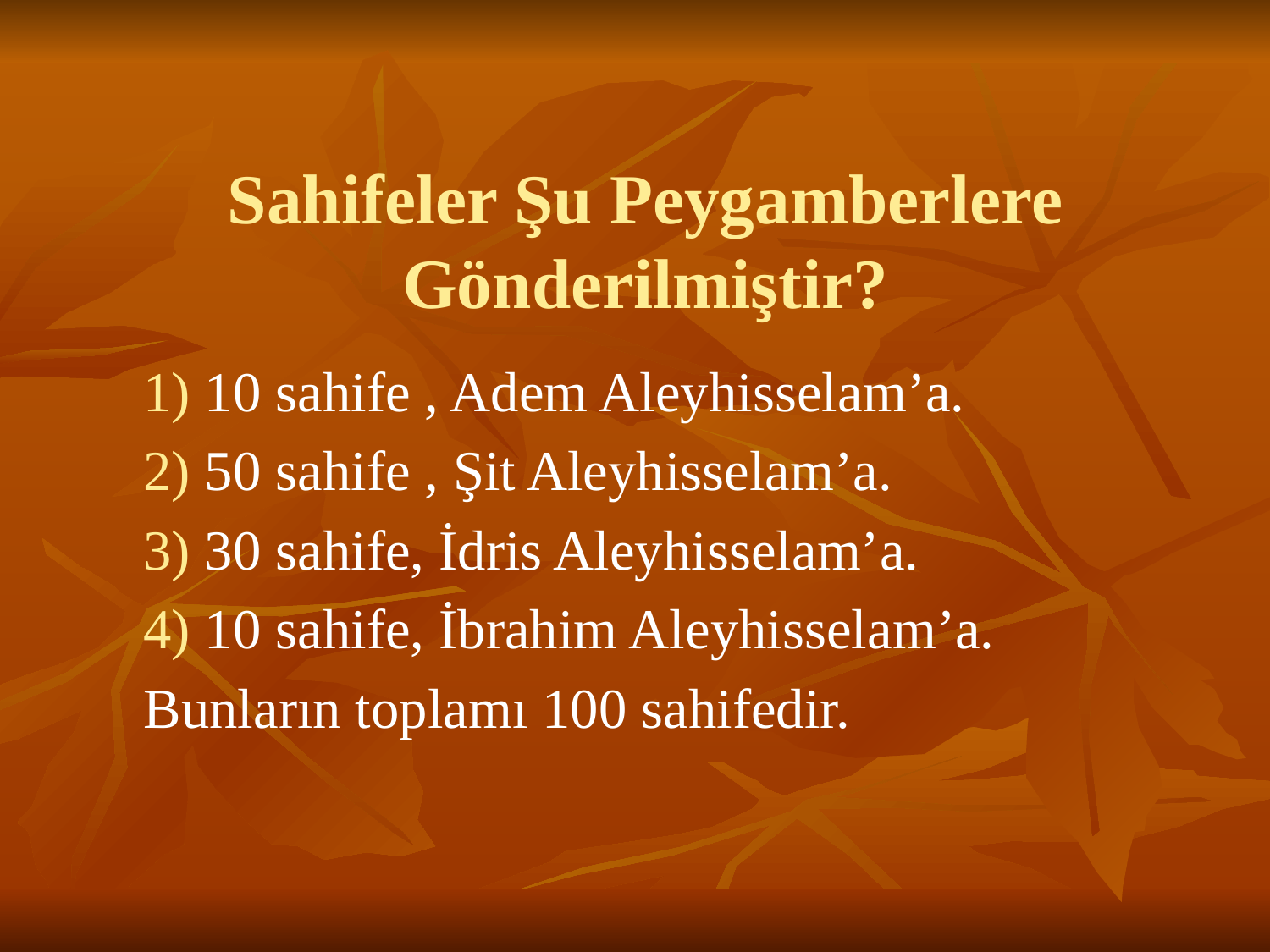

# Sahifeler Şu Peygamberlere Gönderilmiştir?
    1) 10 sahife , Adem Aleyhisselam’a.
    2) 50 sahife , Şit Aleyhisselam’a.
    3) 30 sahife, İdris Aleyhisselam’a.
    4) 10 sahife, İbrahim Aleyhisselam’a.
    Bunların toplamı 100 sahifedir.